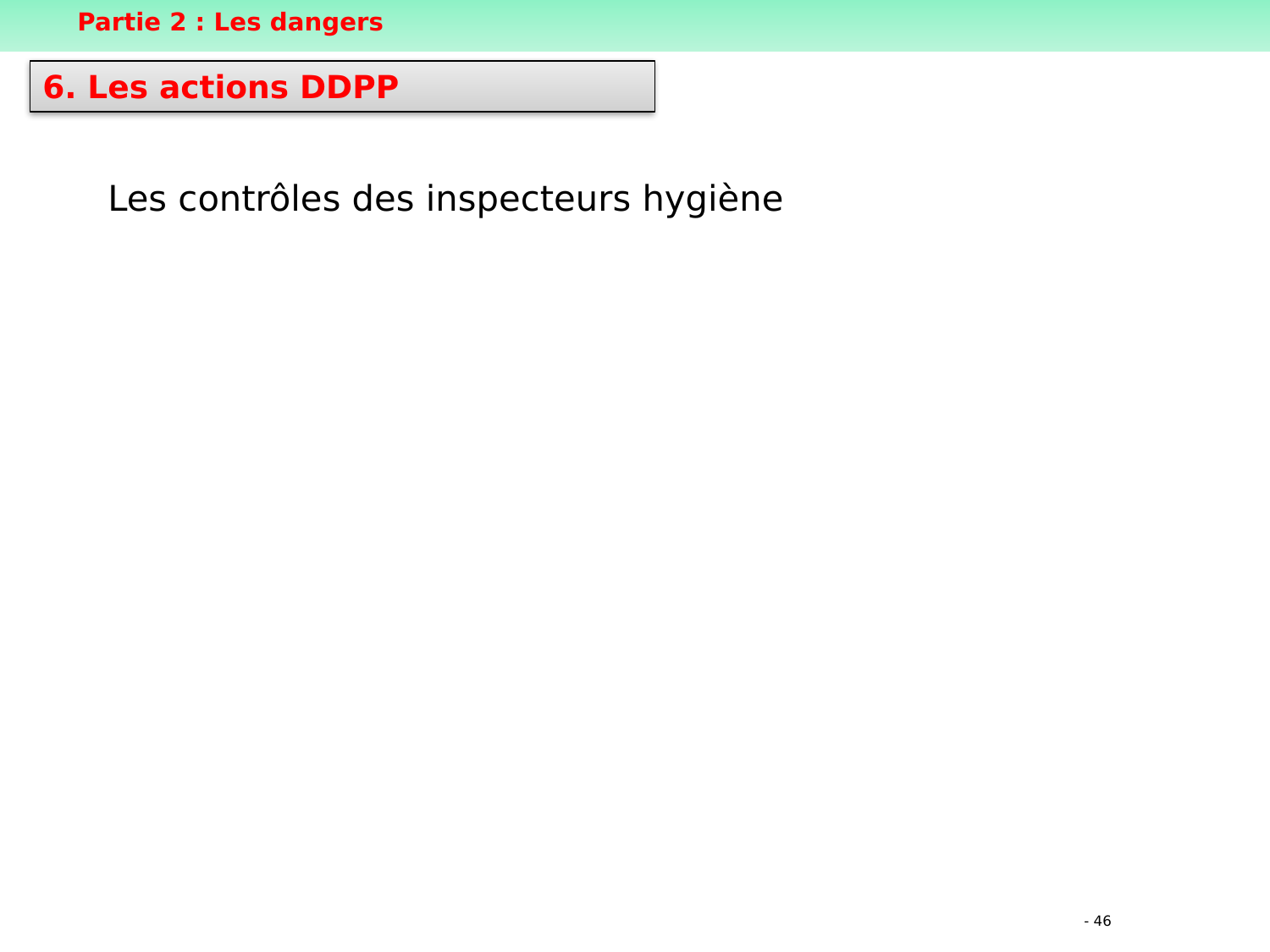

Partie 2 : Les dangers
6. Les actions DDPP
Les contrôles des inspecteurs hygiène